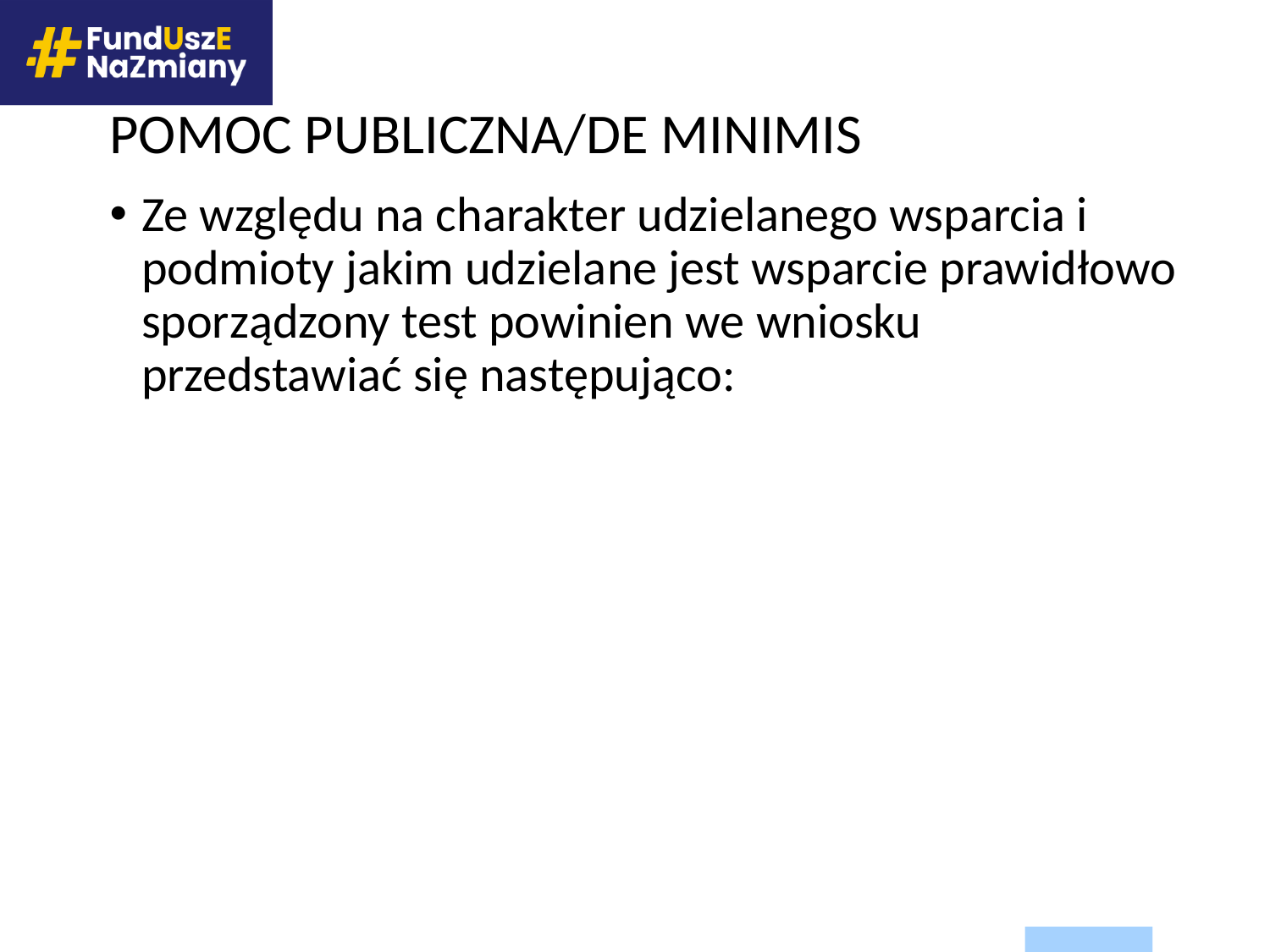

# POMOC PUBLICZNA/DE MINIMIS
Ze względu na charakter udzielanego wsparcia i podmioty jakim udzielane jest wsparcie prawidłowo sporządzony test powinien we wniosku przedstawiać się następująco: